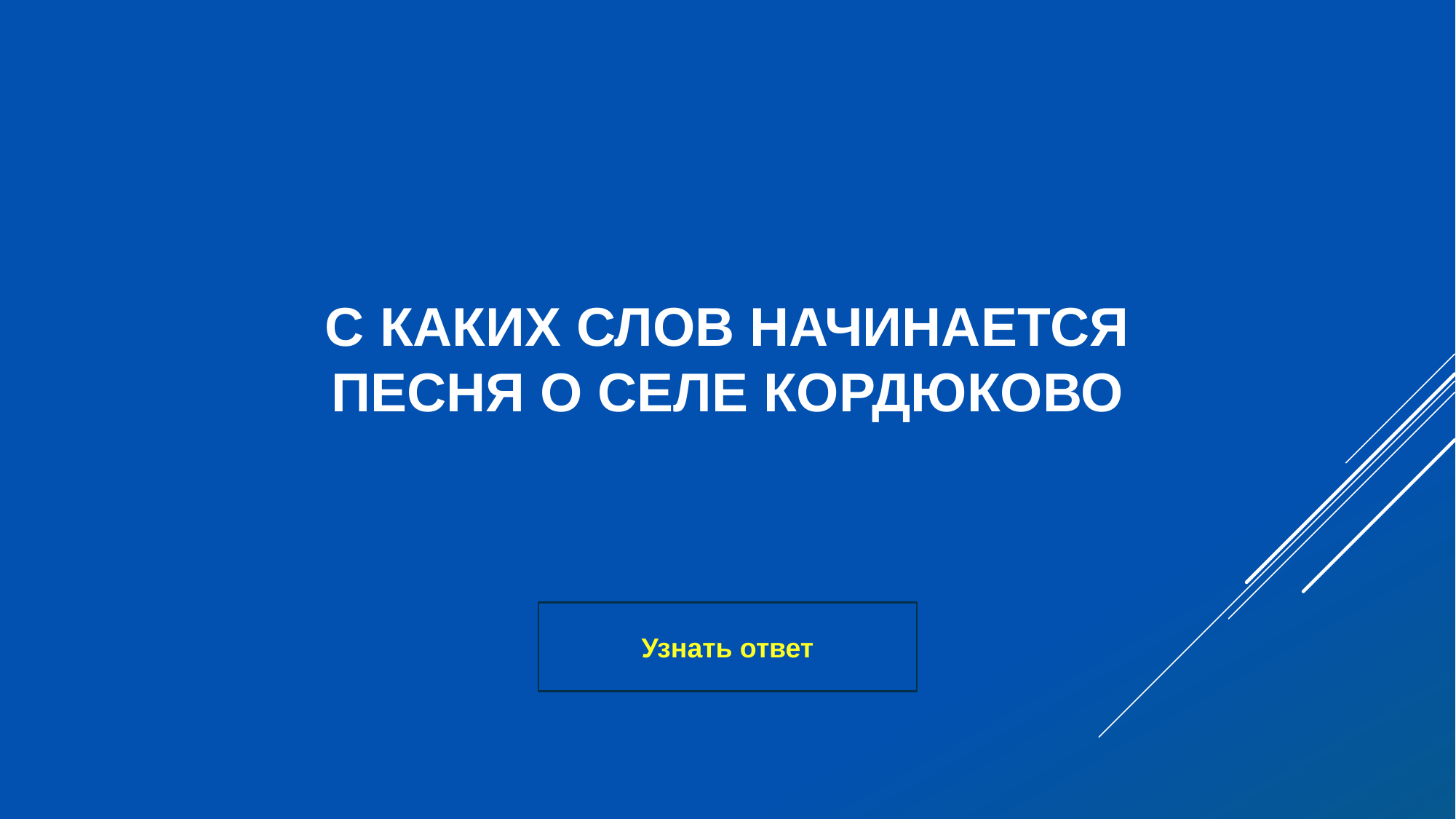

# С каких слов начинается песня о селе кордюково